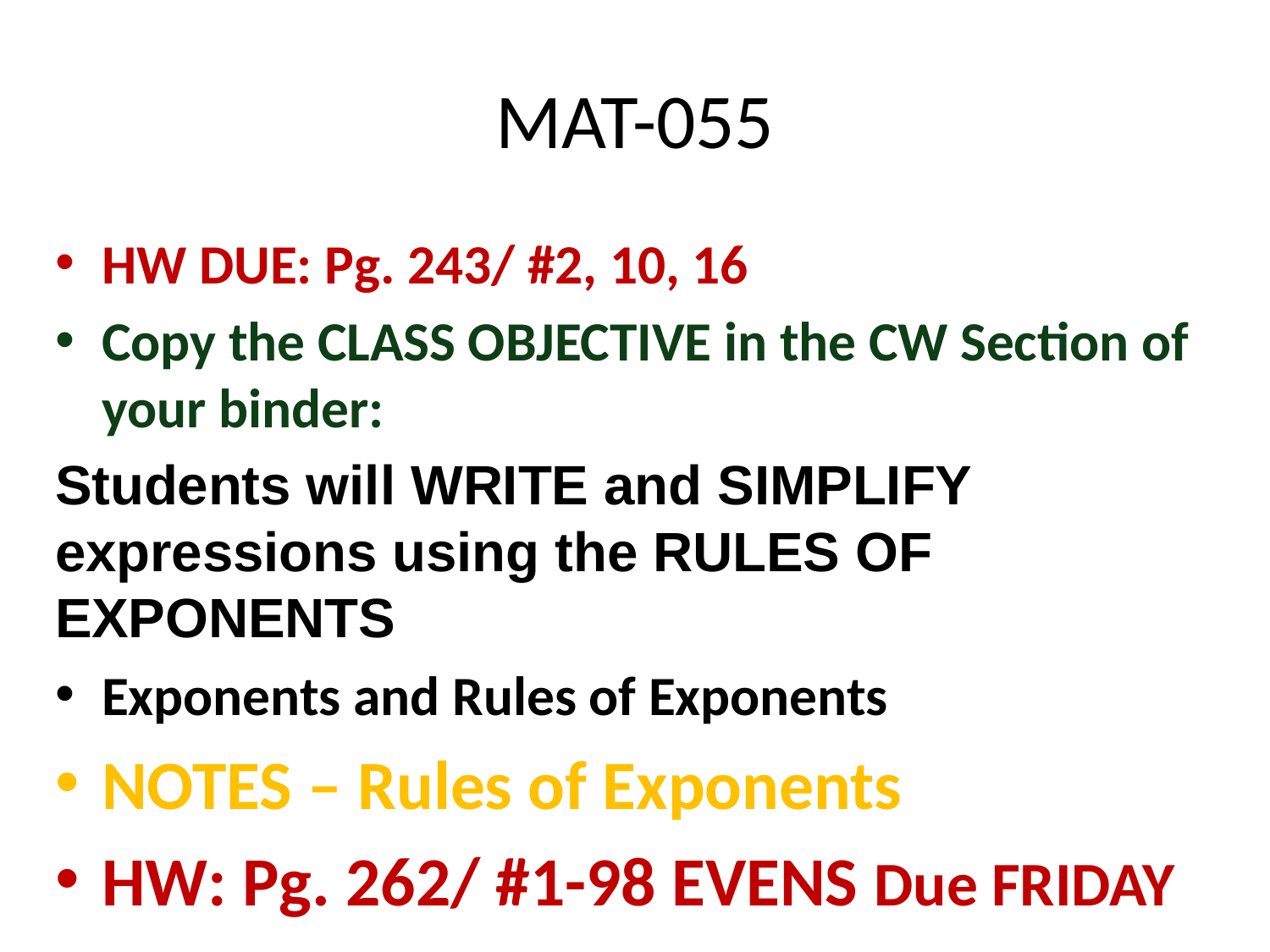

# MAT-055
HW DUE: Pg. 243/ #2, 10, 16
Copy the CLASS OBJECTIVE in the CW Section of your binder:
Students will WRITE and SIMPLIFY expressions using the RULES OF EXPONENTS
Exponents and Rules of Exponents
NOTES – Rules of Exponents
HW: Pg. 262/ #1-98 EVENS Due FRIDAY